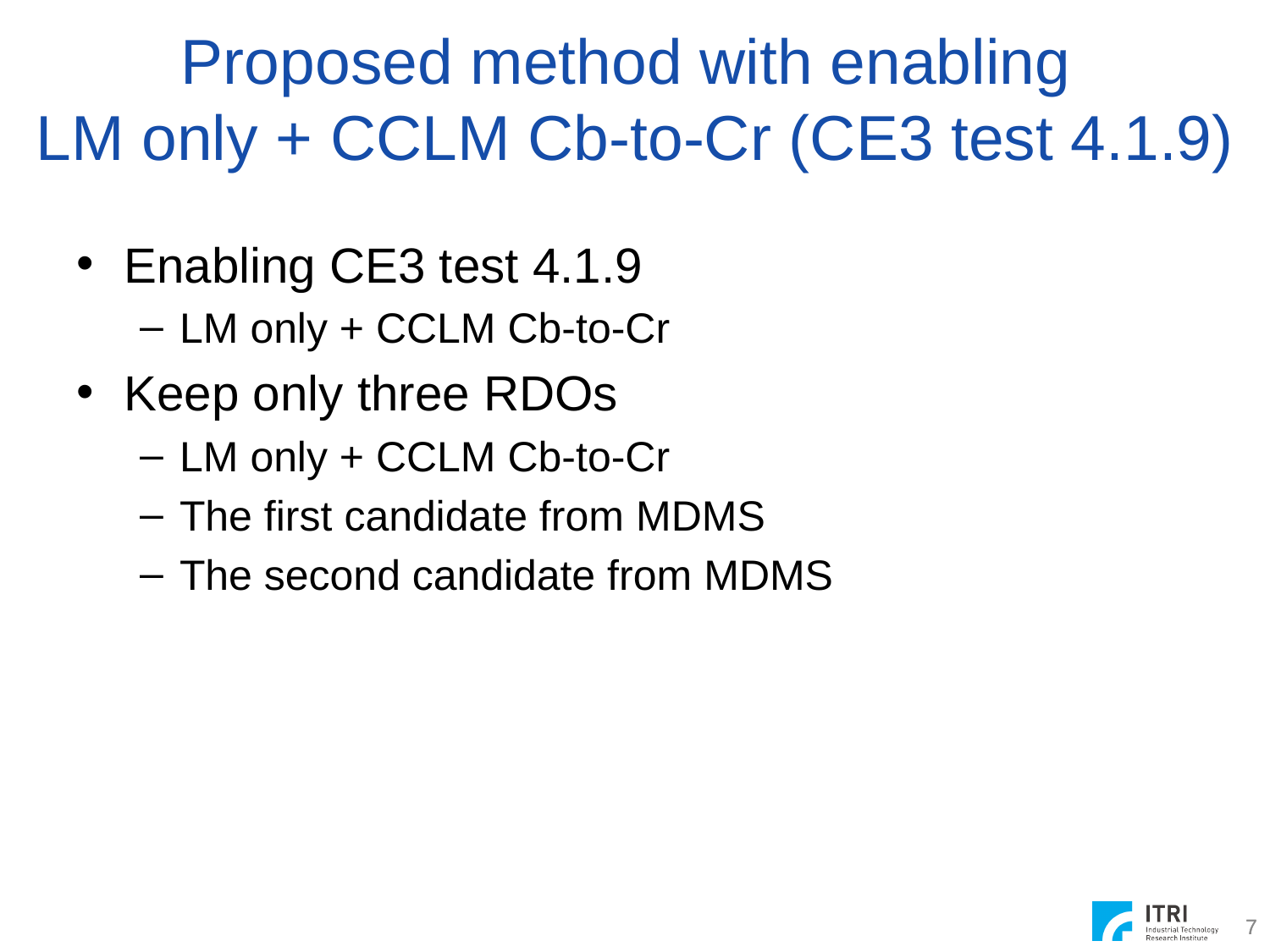

# Proposed method with enabling LM only + CCLM Cb-to-Cr (CE3 test 4.1.9)
Enabling CE3 test 4.1.9
LM only + CCLM Cb-to-Cr
Keep only three RDOs
LM only + CCLM Cb-to-Cr
The first candidate from MDMS
The second candidate from MDMS

7